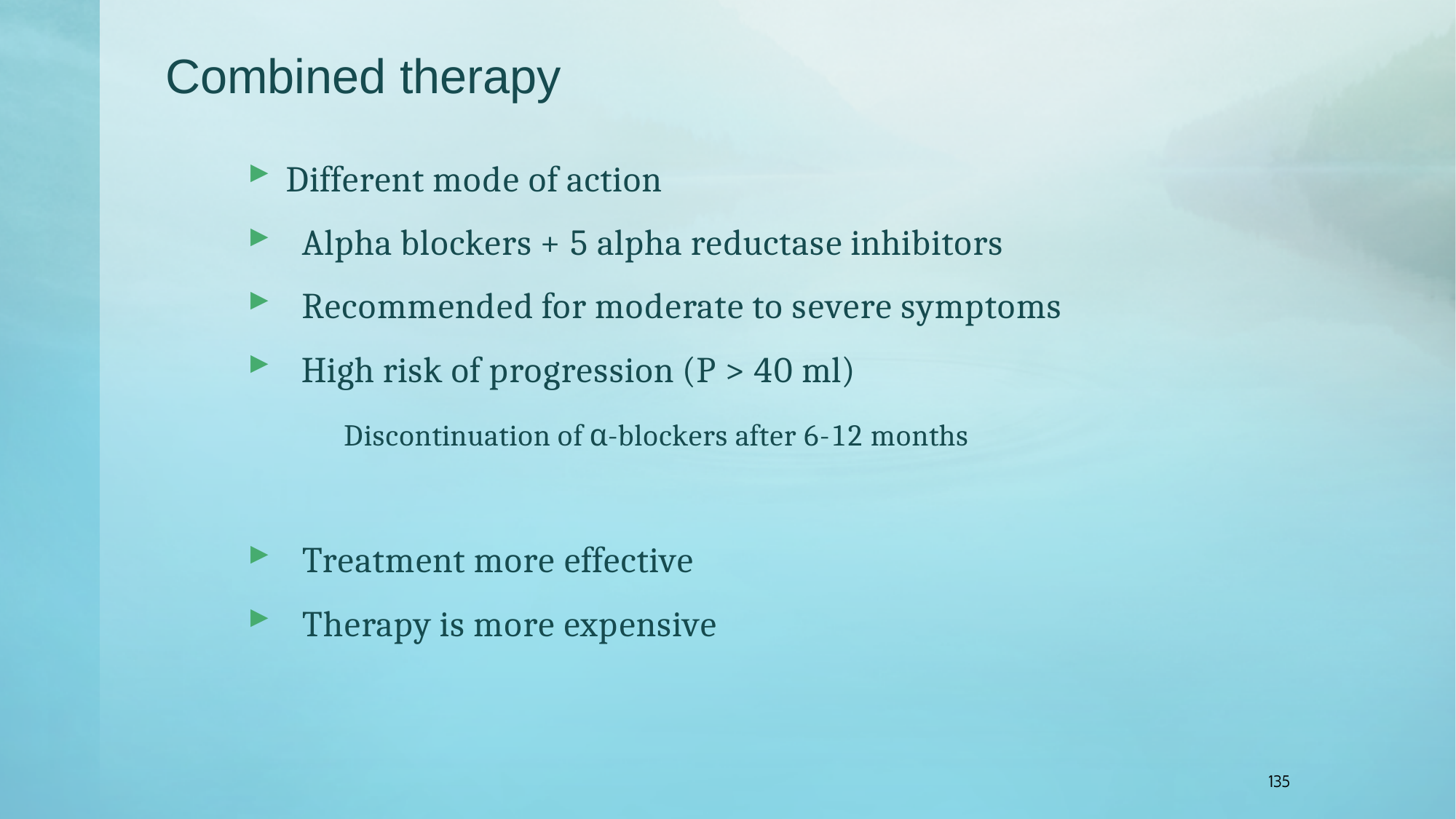

# Combined therapy
Different mode of action
  Alpha blockers + 5 alpha reductase inhibitors
  Recommended for moderate to severe symptoms
  High risk of progression (P > 40 ml)
            Discontinuation of α-blockers after 6-12 months

  Treatment more effective
  Therapy is more expensive
135